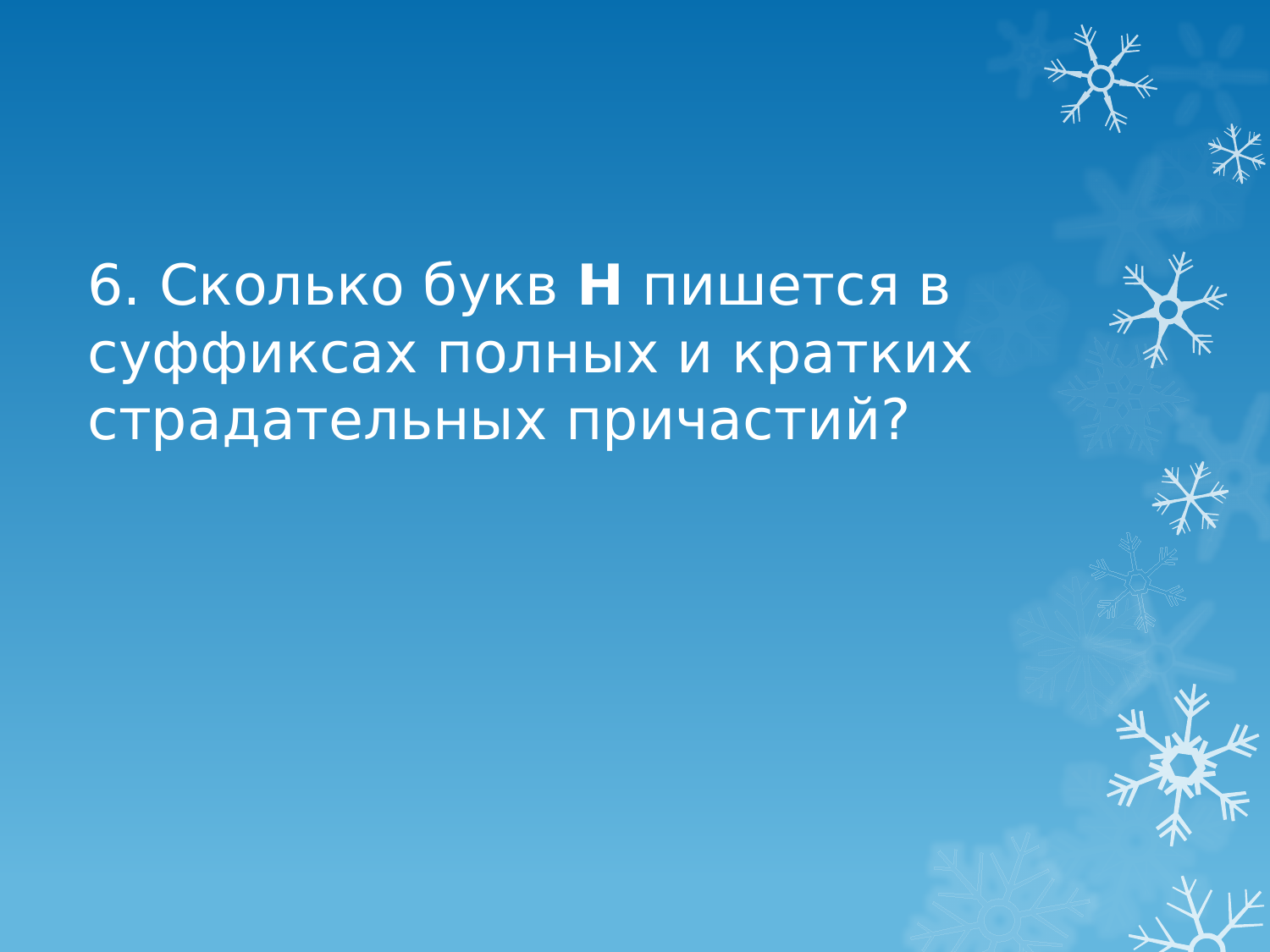

# 6. Сколько букв Н пишется в суффиксах полных и кратких страдательных причастий?